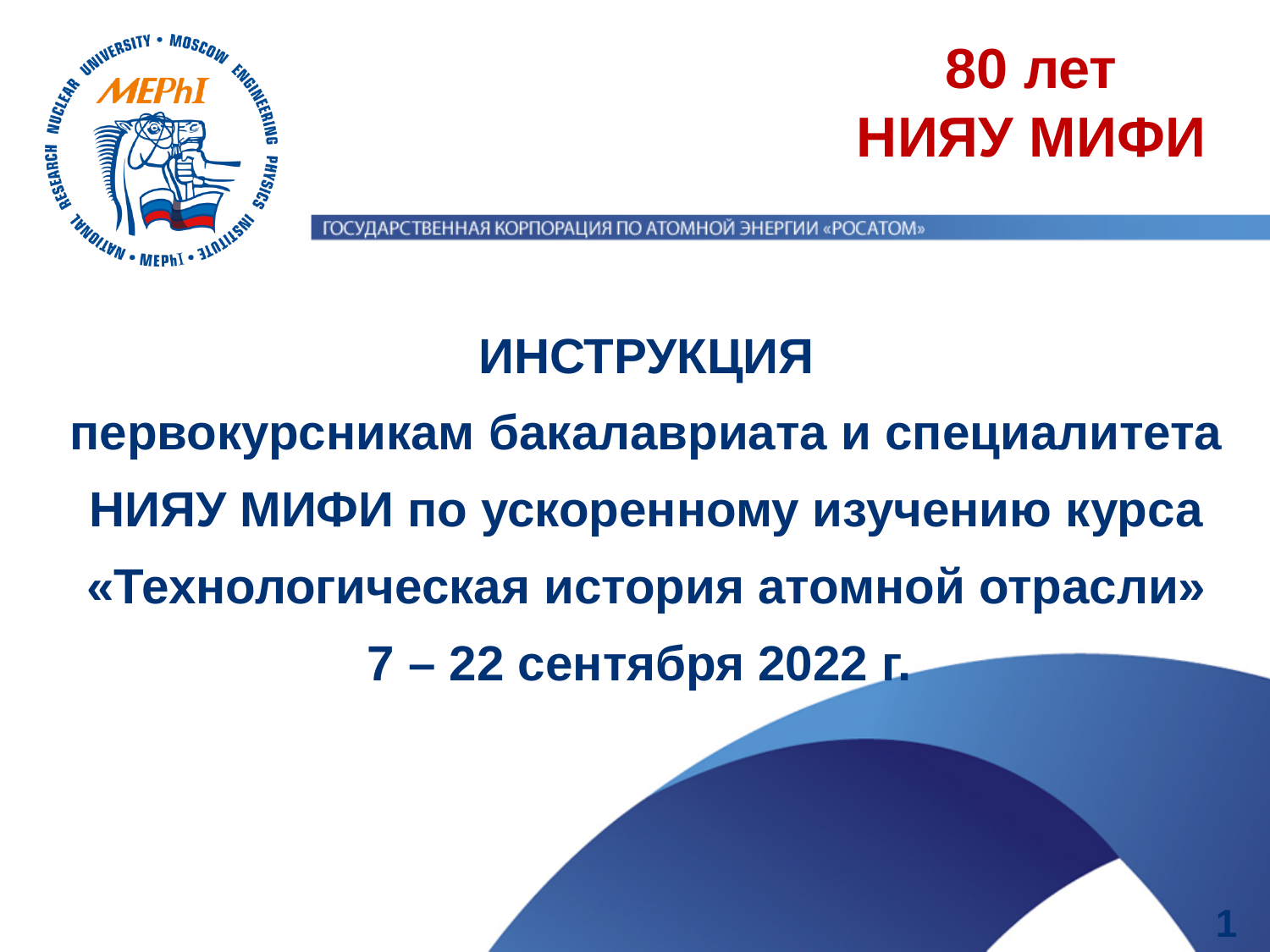

80 лет
НИЯУ МИФИ
# ИНСТРУКЦИЯ первокурсникам бакалавриата и специалитета НИЯУ МИФИ по ускоренному изучению курса «Технологическая история атомной отрасли» 7 – 22 сентября 2022 г.
1